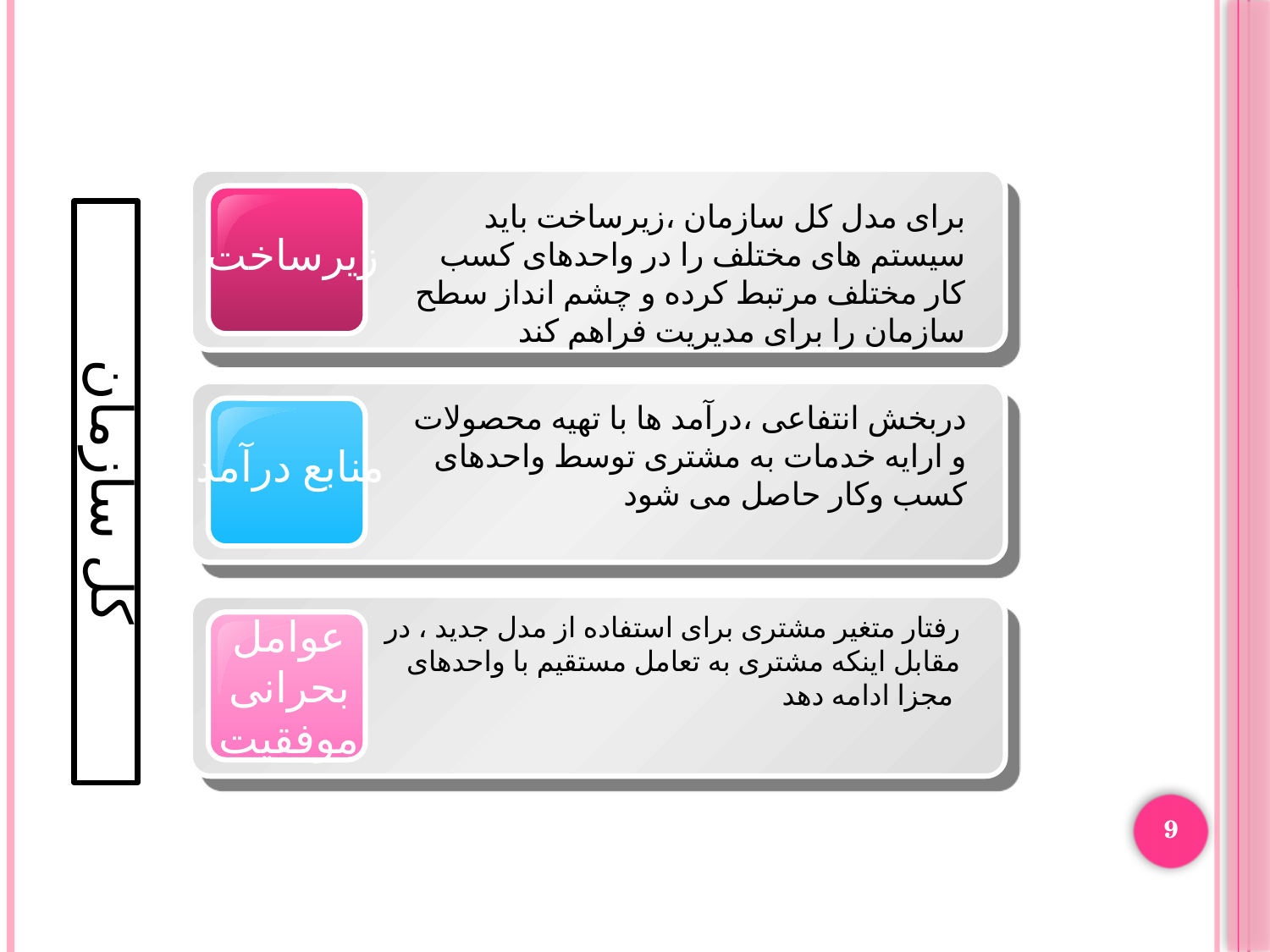

زیرساخت
برای مدل کل سازمان ،زیرساخت باید سیستم های مختلف را در واحدهای کسب کار مختلف مرتبط کرده و چشم انداز سطح سازمان را برای مدیریت فراهم کند

دربخش انتفاعی ،درآمد ها با تهیه محصولات و ارایه خدمات به مشتری توسط واحدهای کسب وکار حاصل می شود

منابع درآمد
کل سازمان

عوامل بحرانی موفقیت

رفتار متغیر مشتری برای استفاده از مدل جدید ، در مقابل اینکه مشتری به تعامل مستقیم با واحدهای مجزا ادامه دهد
9